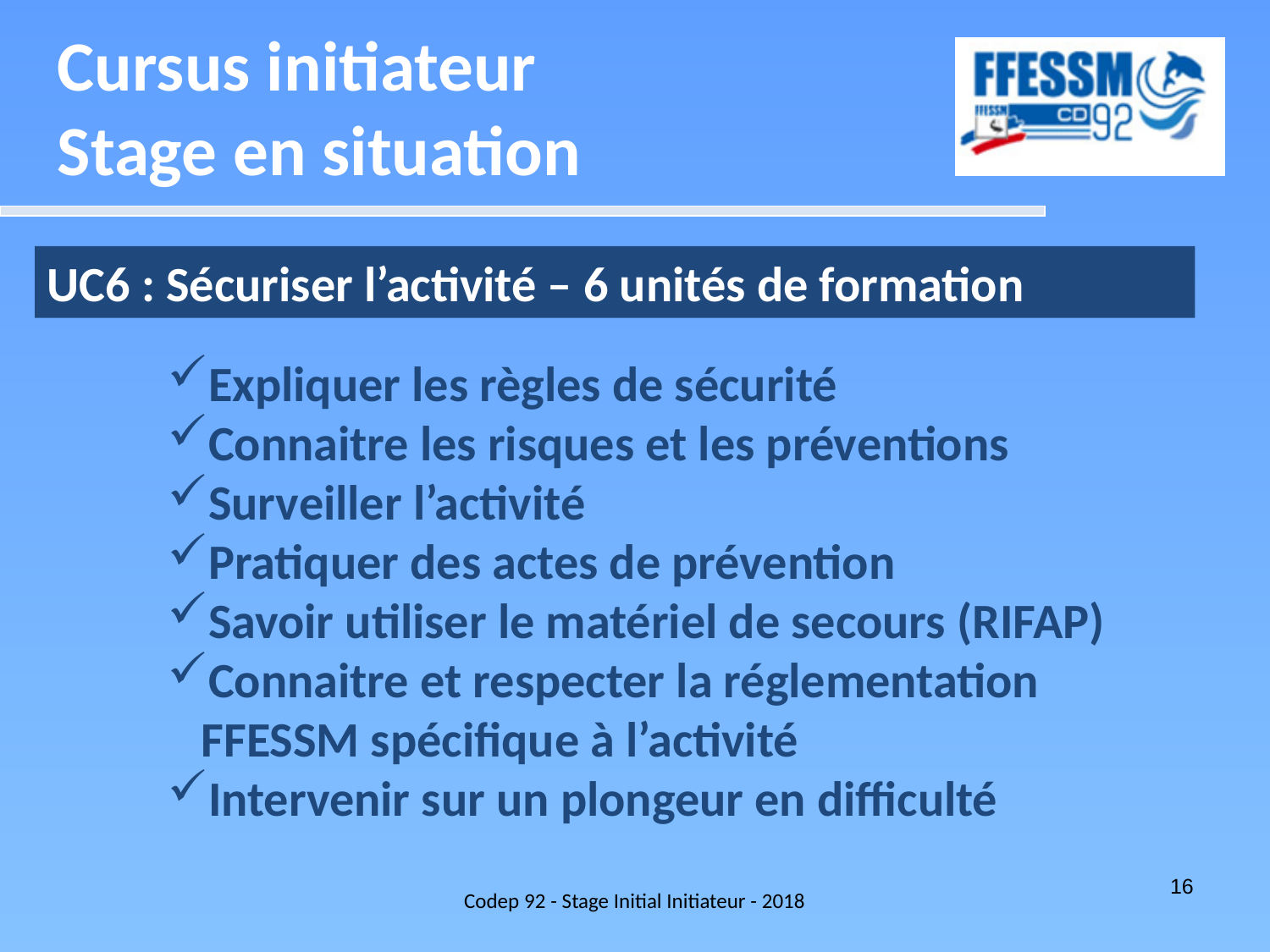

Cursus initiateur
Stage en situation
UC6 : Sécuriser l’activité – 6 unités de formation
Expliquer les règles de sécurité
Connaitre les risques et les préventions
Surveiller l’activité
Pratiquer des actes de prévention
Savoir utiliser le matériel de secours (RIFAP)
Connaitre et respecter la réglementation
   FFESSM spécifique à l’activité
Intervenir sur un plongeur en difficulté
Codep 92 - Stage Initial Initiateur - 2018
16